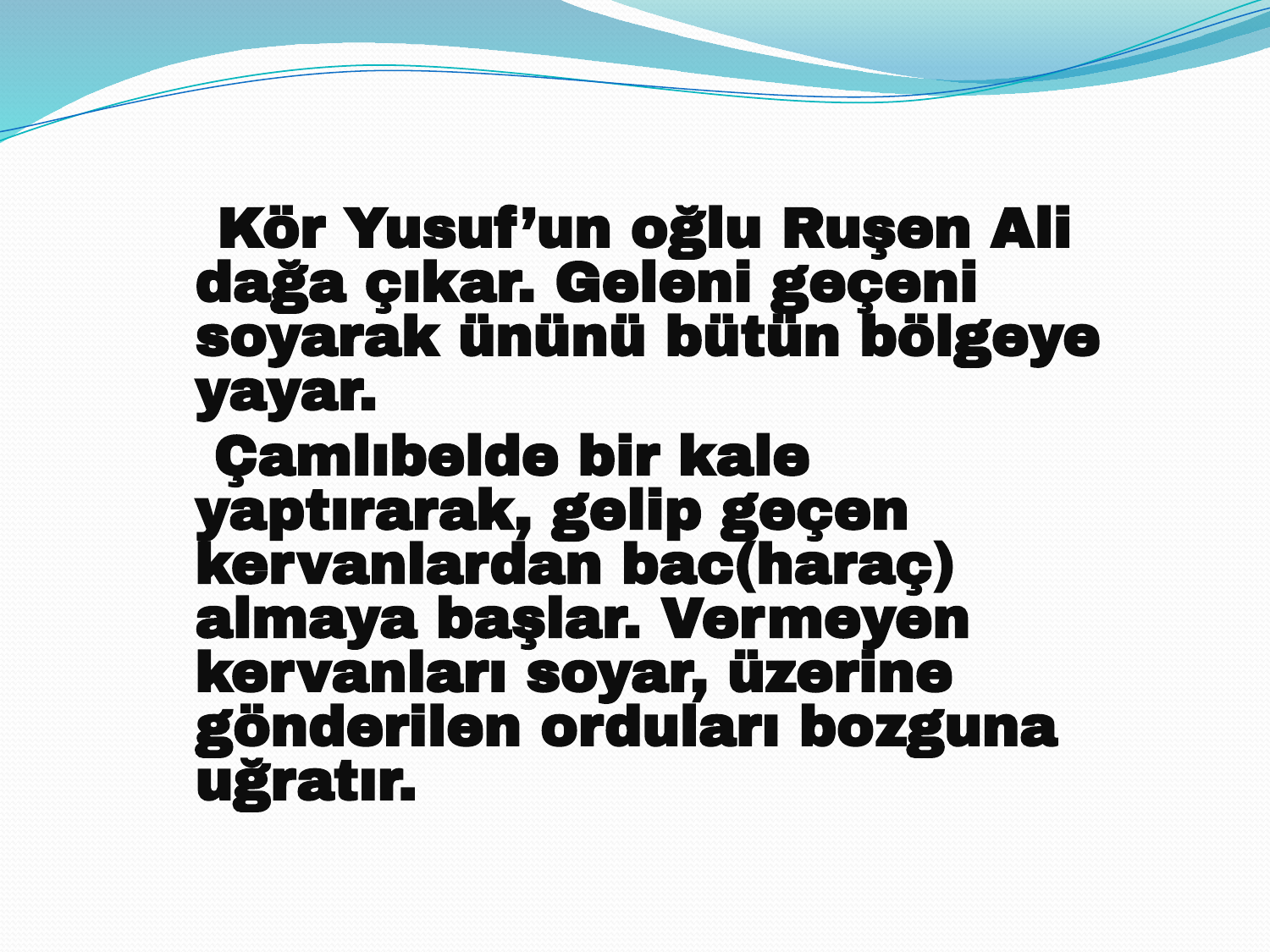

Kör Yusuf’un oğlu Ruşen Ali dağa çıkar. Geleni geçeni soyarak ününü bütün bölgeye yayar.
   Çamlıbelde bir kale yaptırarak, gelip geçen kervanlardan bac(haraç) almaya başlar. Vermeyen kervanları soyar, üzerine gönderilen orduları bozguna uğratır.